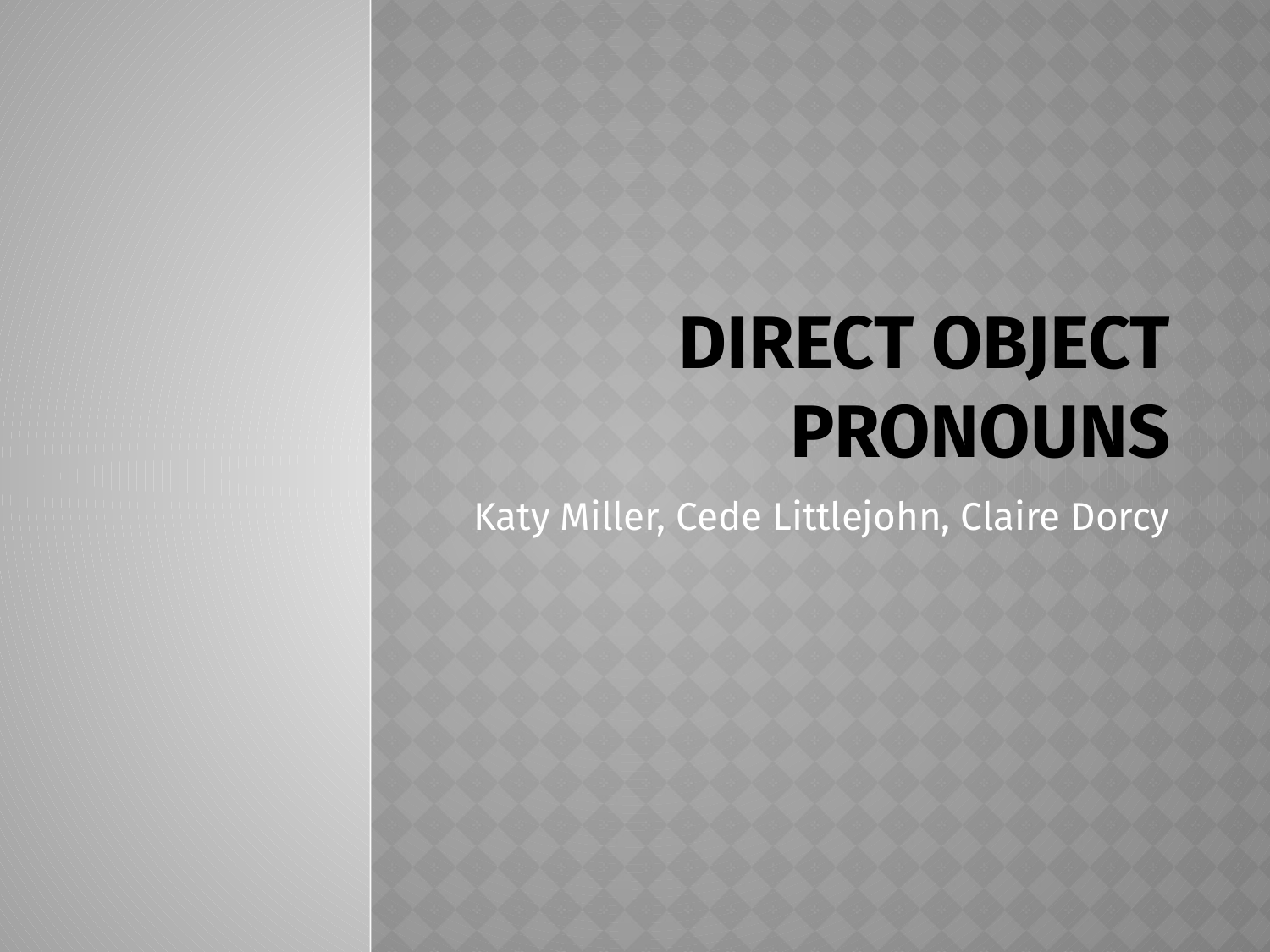

# Direct Object Pronouns
Katy Miller, Cede Littlejohn, Claire Dorcy